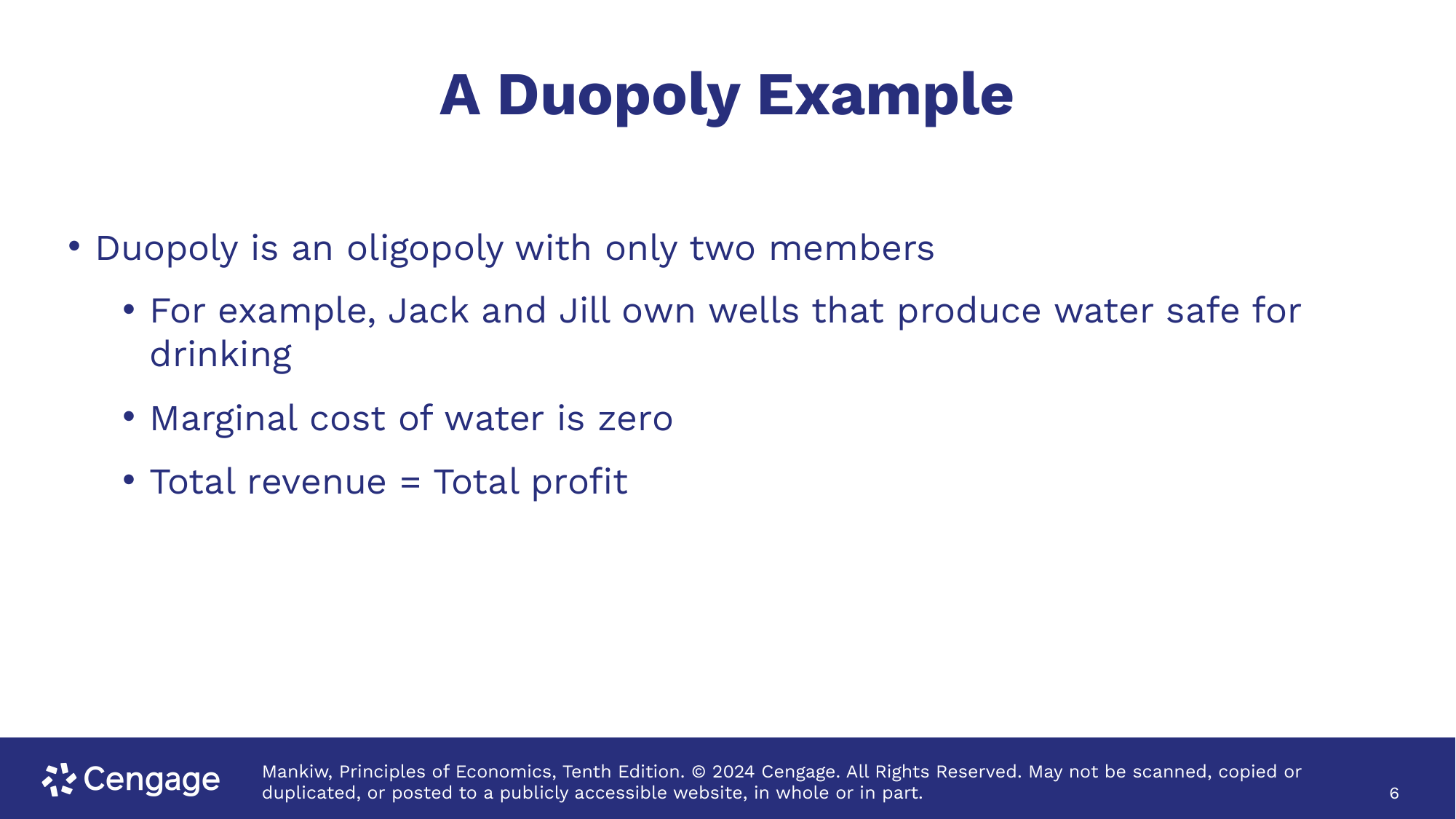

# A Duopoly Example
Duopoly is an oligopoly with only two members
For example, Jack and Jill own wells that produce water safe for drinking
Marginal cost of water is zero
Total revenue = Total profit